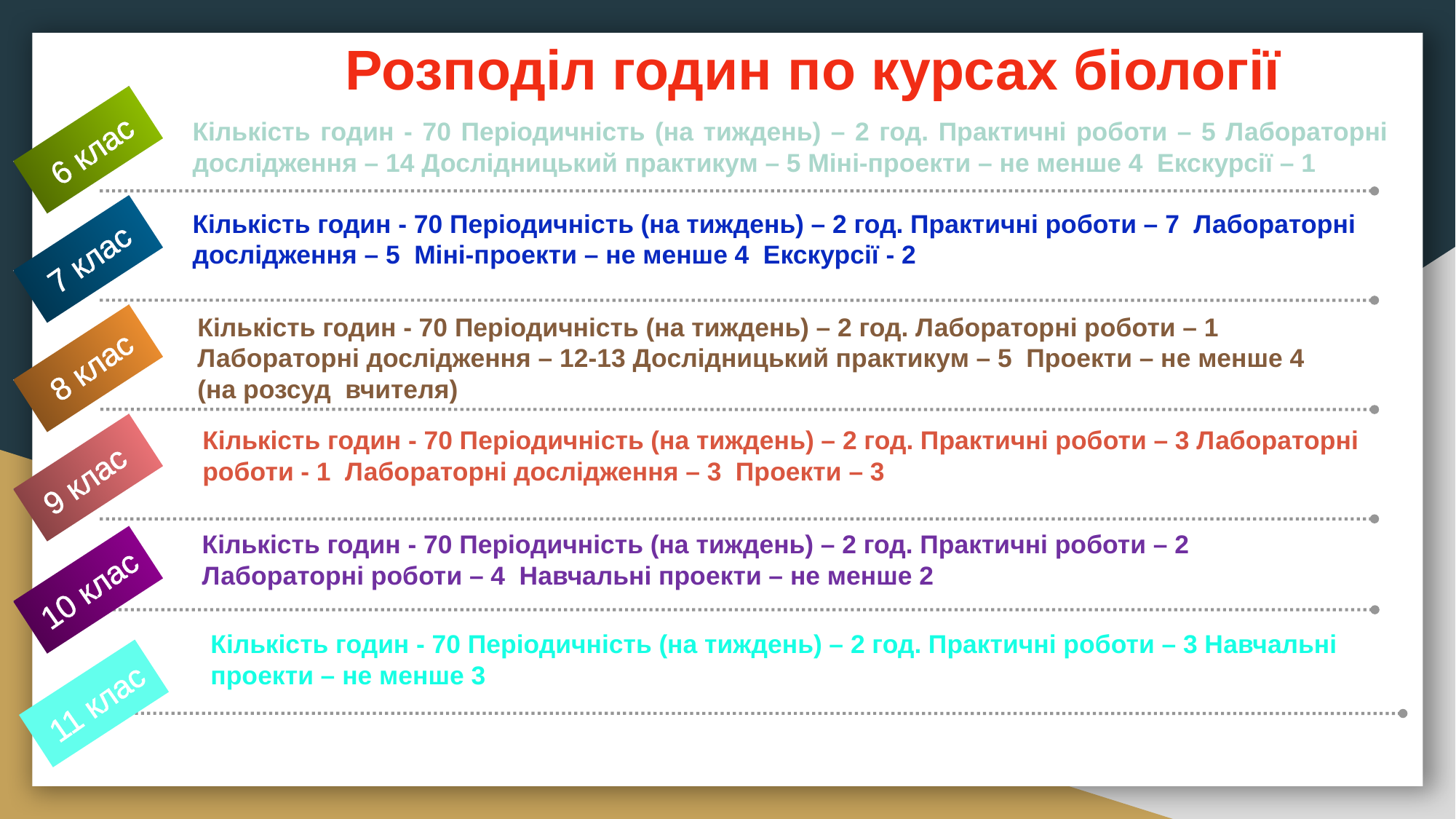

Розподіл годин по курсах біології
Кількість годин - 70 Періодичність (на тиждень) – 2 год. Практичні роботи – 5 Лабораторні дослідження – 14 Дослідницький практикум – 5 Міні-проекти – не менше 4  Екскурсії – 1

6 клас
Кількість годин - 70 Періодичність (на тиждень) – 2 год. Практичні роботи – 7  Лабораторні дослідження – 5  Міні-проекти – не менше 4  Екскурсії - 2
7 клас
Кількість годин - 70 Періодичність (на тиждень) – 2 год. Лабораторні роботи – 1  Лабораторні дослідження – 12-13 Дослідницький практикум – 5  Проекти – не менше 4
(на розсуд  вчителя)
8 клас
Кількість годин - 70 Періодичність (на тиждень) – 2 год. Практичні роботи – 3 Лабораторні роботи - 1  Лабораторні дослідження – 3  Проекти – 3
9 клас
Кількість годин - 70 Періодичність (на тиждень) – 2 год. Практичні роботи – 2  Лабораторні роботи – 4  Навчальні проекти – не менше 2
10 клас
Кількість годин - 70 Періодичність (на тиждень) – 2 год. Практичні роботи – 3 Навчальні проекти – не менше 3

11 клас